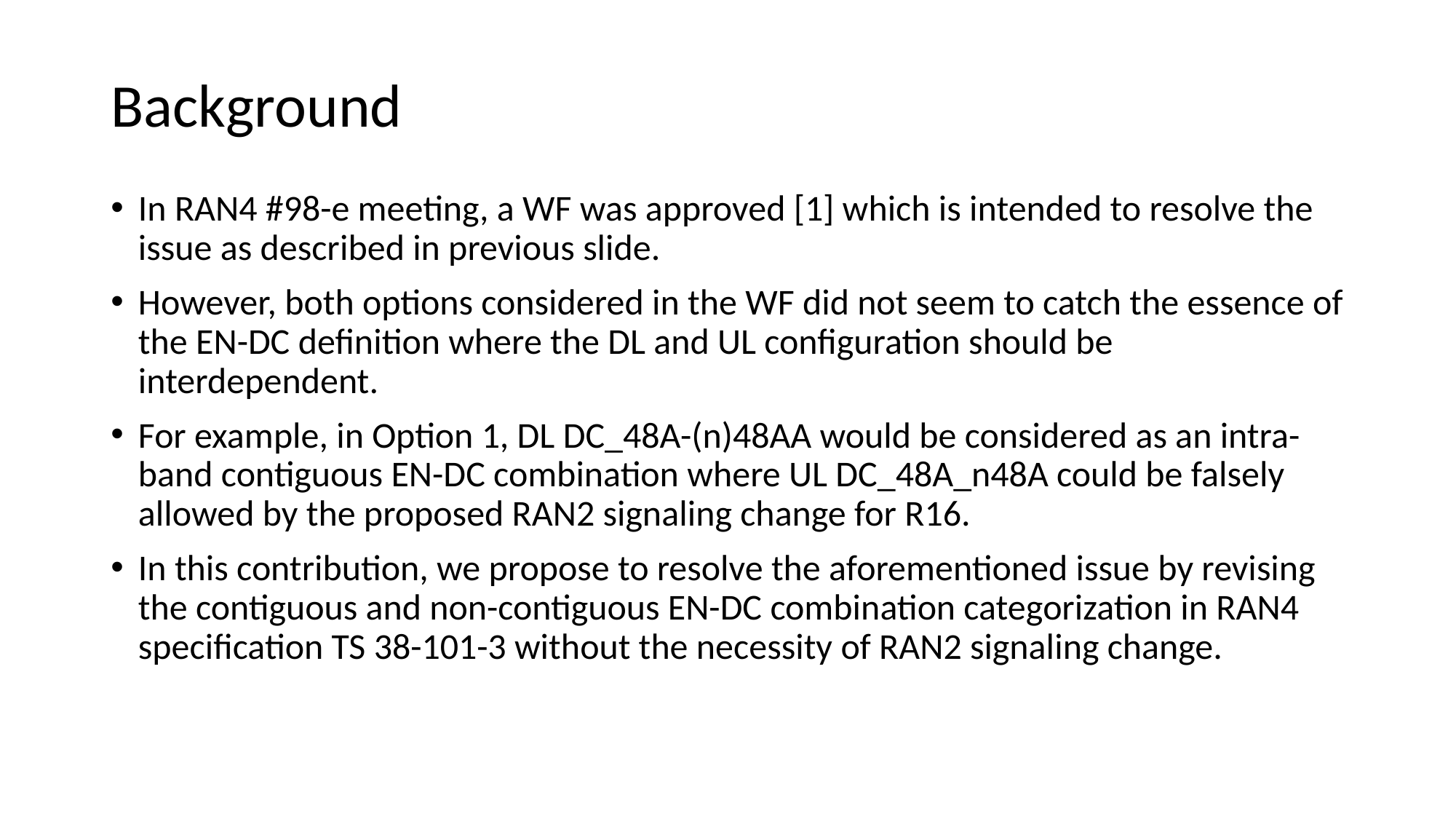

# Background
In RAN4 #98-e meeting, a WF was approved [1] which is intended to resolve the issue as described in previous slide.
However, both options considered in the WF did not seem to catch the essence of the EN-DC definition where the DL and UL configuration should be interdependent.
For example, in Option 1, DL DC_48A-(n)48AA would be considered as an intra-band contiguous EN-DC combination where UL DC_48A_n48A could be falsely allowed by the proposed RAN2 signaling change for R16.
In this contribution, we propose to resolve the aforementioned issue by revising the contiguous and non-contiguous EN-DC combination categorization in RAN4 specification TS 38-101-3 without the necessity of RAN2 signaling change.